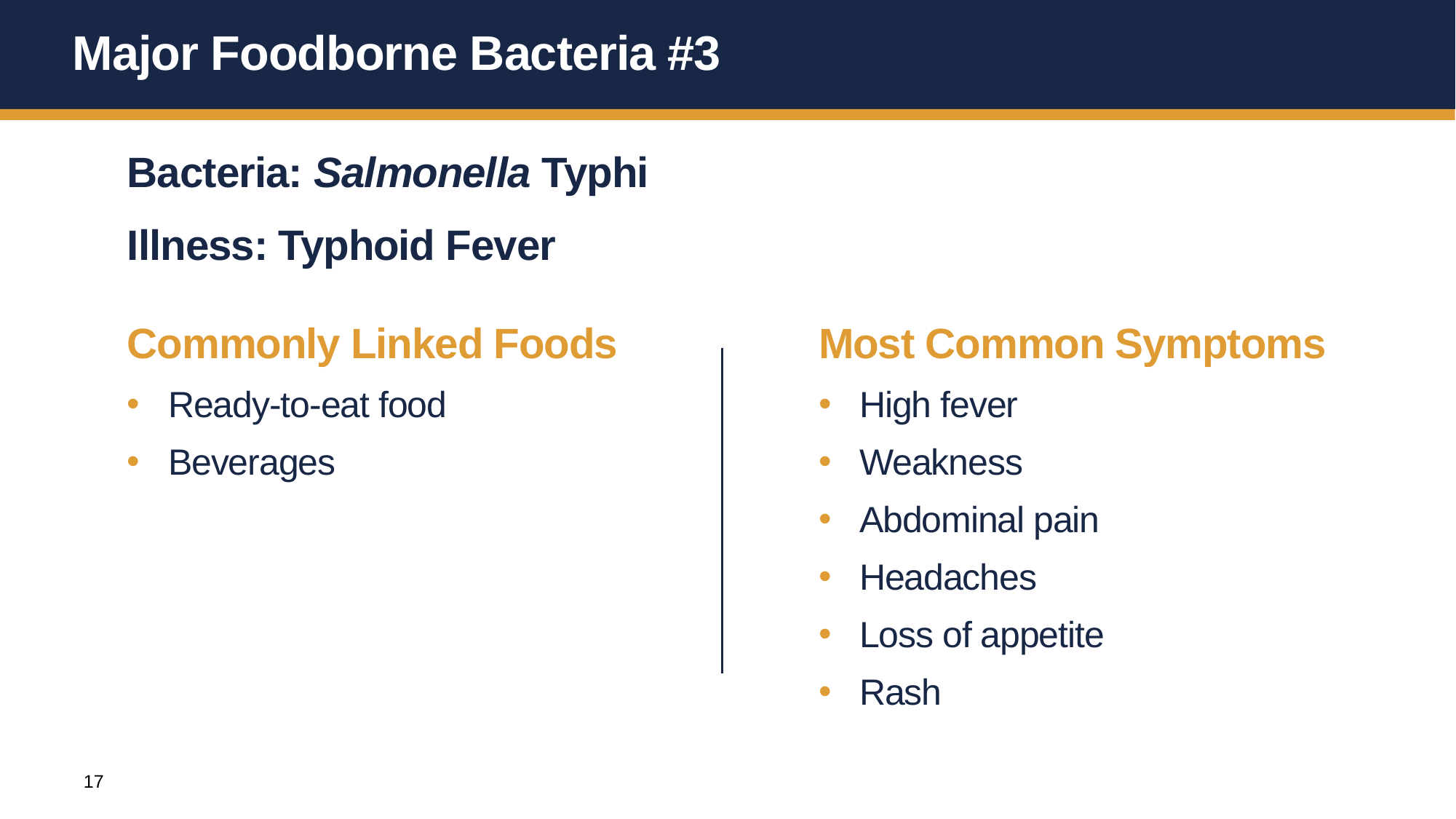

# Major Foodborne Bacteria #3
Bacteria: Salmonella Typhi
Illness: Typhoid Fever
Commonly Linked Foods
Ready-to-eat food
Beverages
Most Common Symptoms
High fever
Weakness
Abdominal pain
Headaches
Loss of appetite
Rash

17